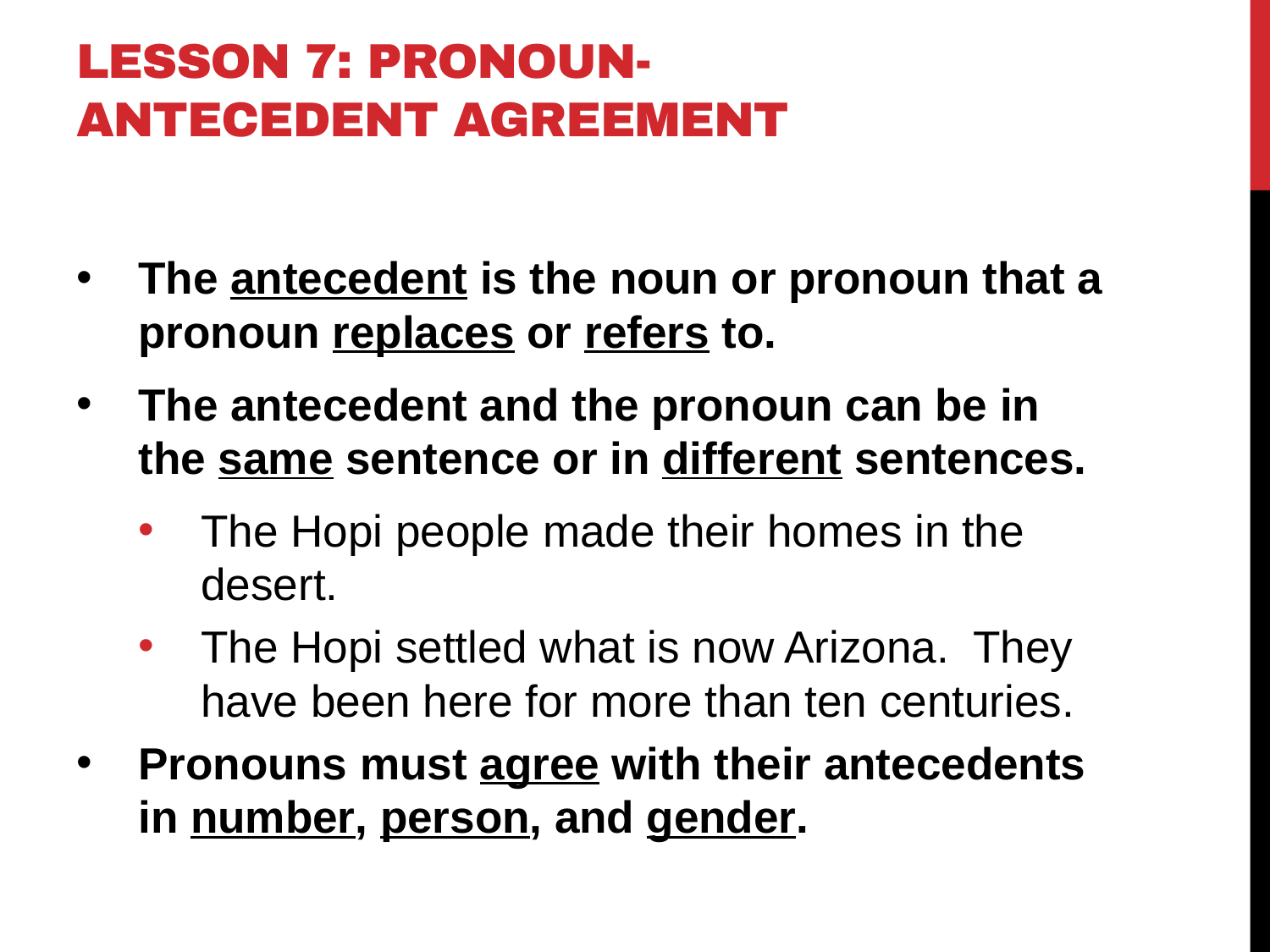

# Lesson 7: Pronoun-Antecedent Agreement
The antecedent is the noun or pronoun that a pronoun replaces or refers to.
The antecedent and the pronoun can be in the same sentence or in different sentences.
The Hopi people made their homes in the desert.
The Hopi settled what is now Arizona.  They have been here for more than ten centuries.
Pronouns must agree with their antecedents in number, person, and gender.